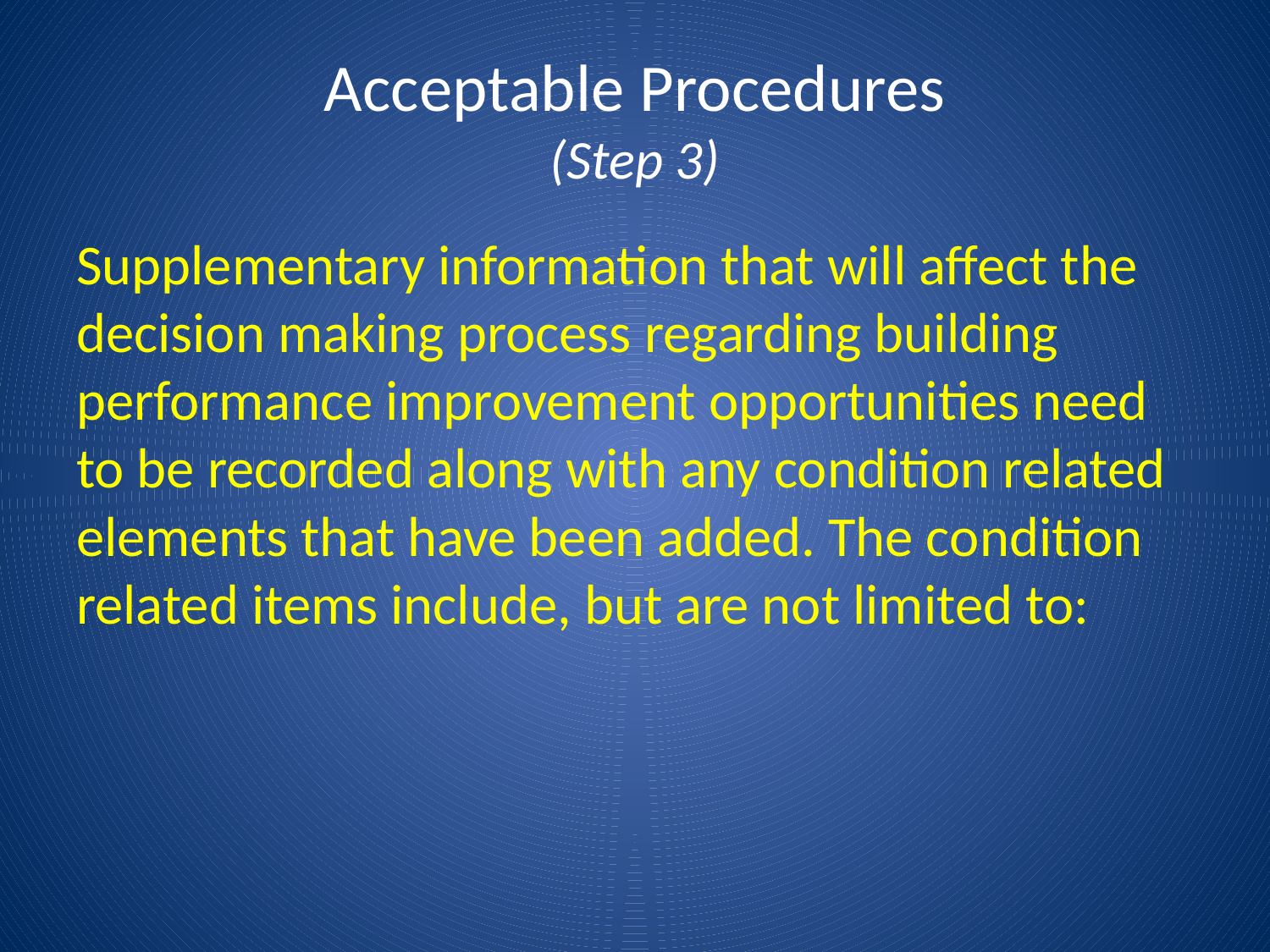

# Acceptable Procedures (Step 3)
Supplementary information that will affect the decision making process regarding building performance improvement opportunities need to be recorded along with any condition related elements that have been added. The condition related items include, but are not limited to: